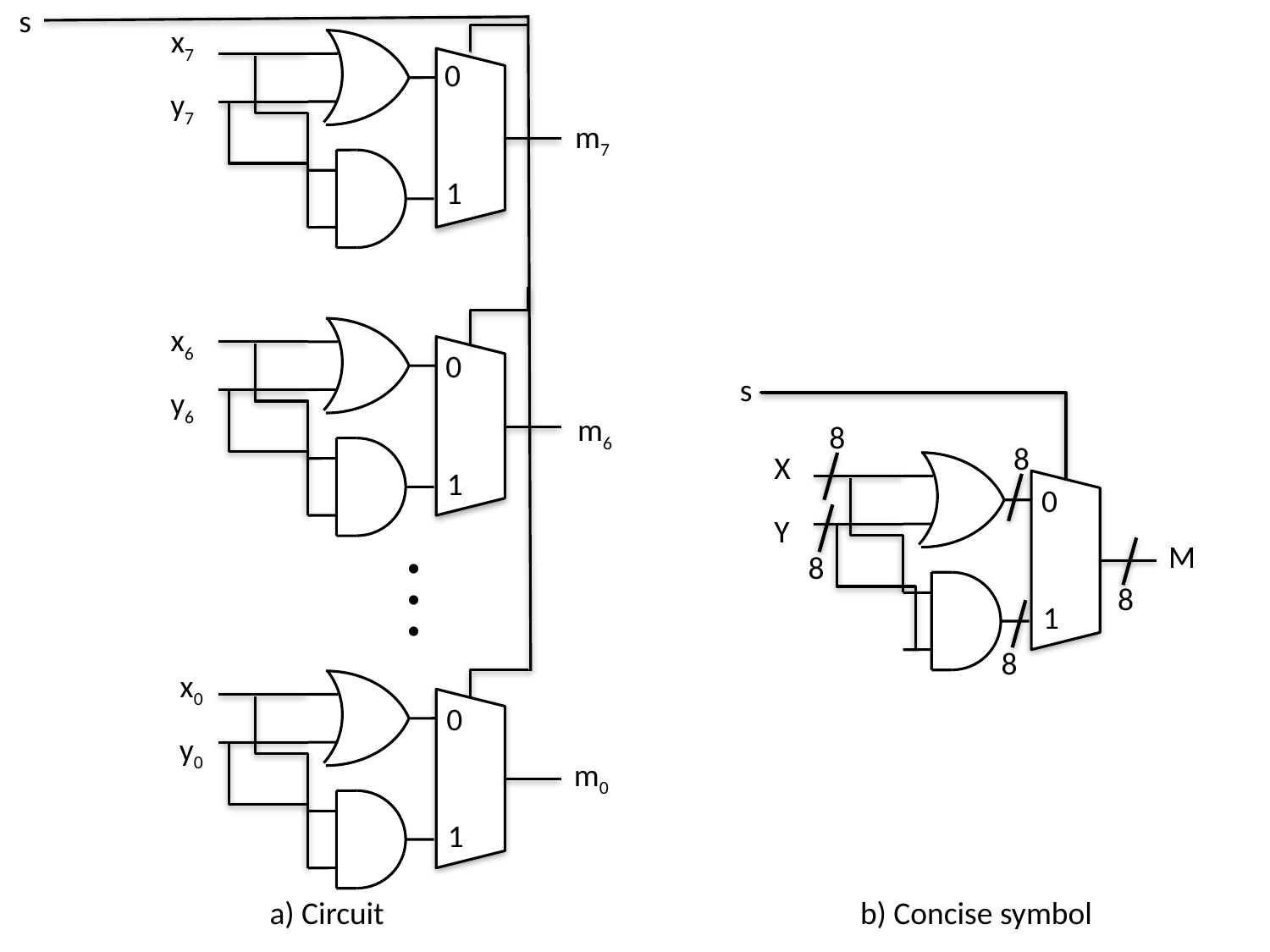

s
x7

0
y7
m7
1
x6

0
s
y6
m6
8
8
X

1
0
Y
M
8
. . .
8
1
8
x0

0
y0
m0
1
b) Concise symbol
a) Circuit